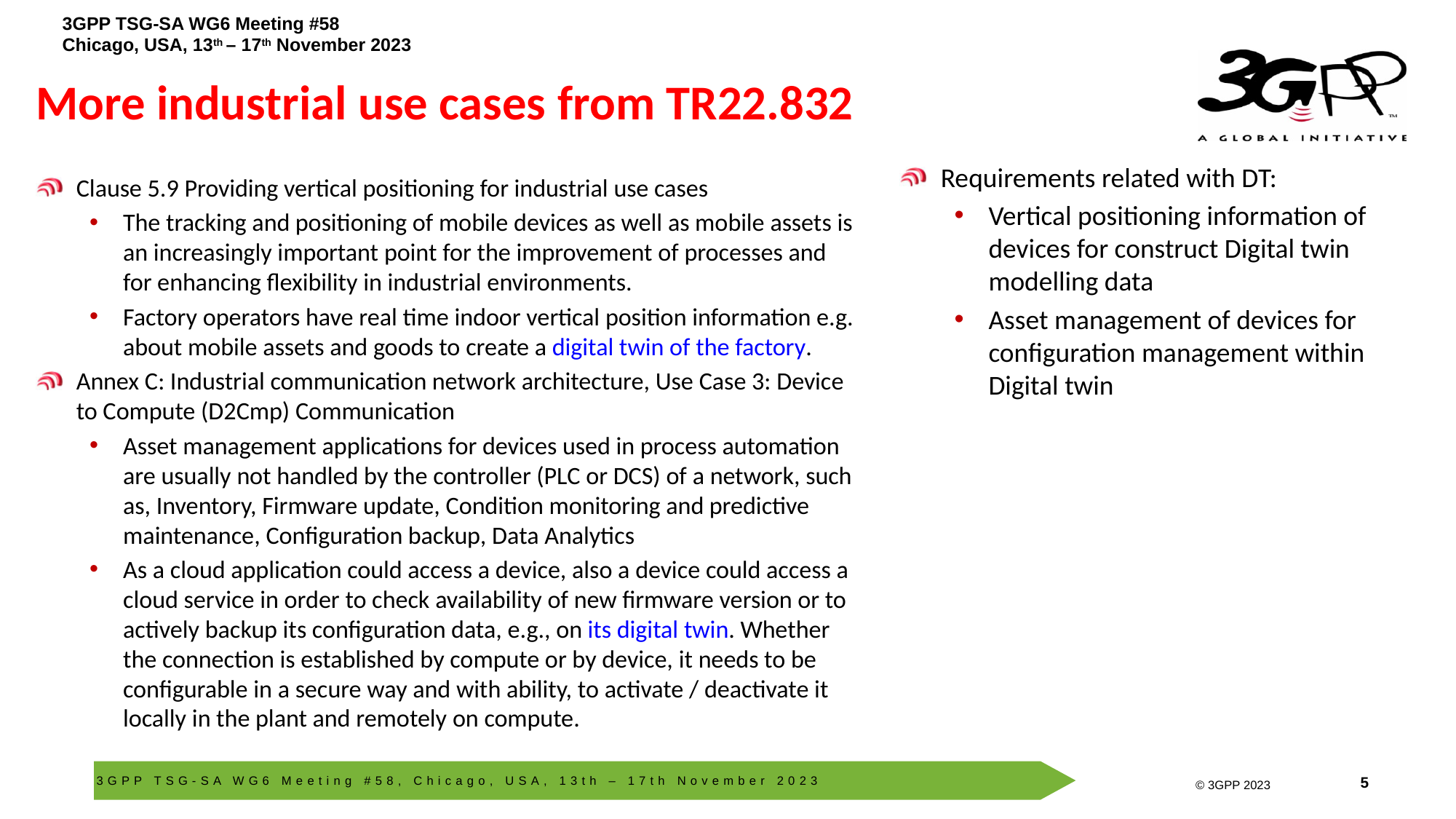

More industrial use cases from TR22.832
Requirements related with DT:
Vertical positioning information of devices for construct Digital twin modelling data
Asset management of devices for configuration management within Digital twin
Clause 5.9 Providing vertical positioning for industrial use cases
The tracking and positioning of mobile devices as well as mobile assets is an increasingly important point for the improvement of processes and for enhancing flexibility in industrial environments.
Factory operators have real time indoor vertical position information e.g. about mobile assets and goods to create a digital twin of the factory.
Annex C: Industrial communication network architecture, Use Case 3: Device to Compute (D2Cmp) Communication
Asset management applications for devices used in process automation are usually not handled by the controller (PLC or DCS) of a network, such as, Inventory, Firmware update, Condition monitoring and predictive maintenance, Configuration backup, Data Analytics
As a cloud application could access a device, also a device could access a cloud service in order to check availability of new firmware version or to actively backup its configuration data, e.g., on its digital twin. Whether the connection is established by compute or by device, it needs to be configurable in a secure way and with ability, to activate / deactivate it locally in the plant and remotely on compute.